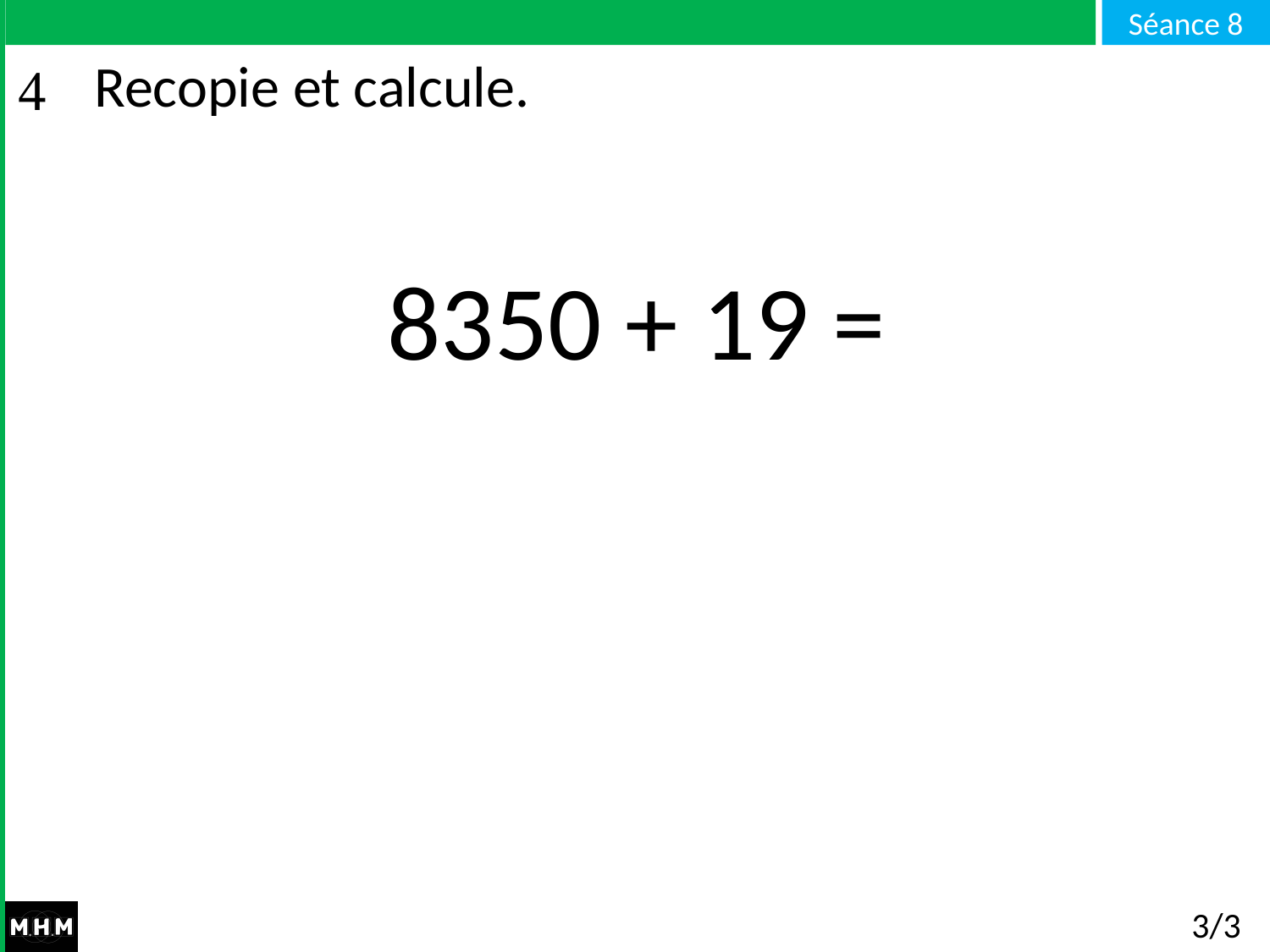

# Recopie et calcule.
8350 + 19 =
3/3